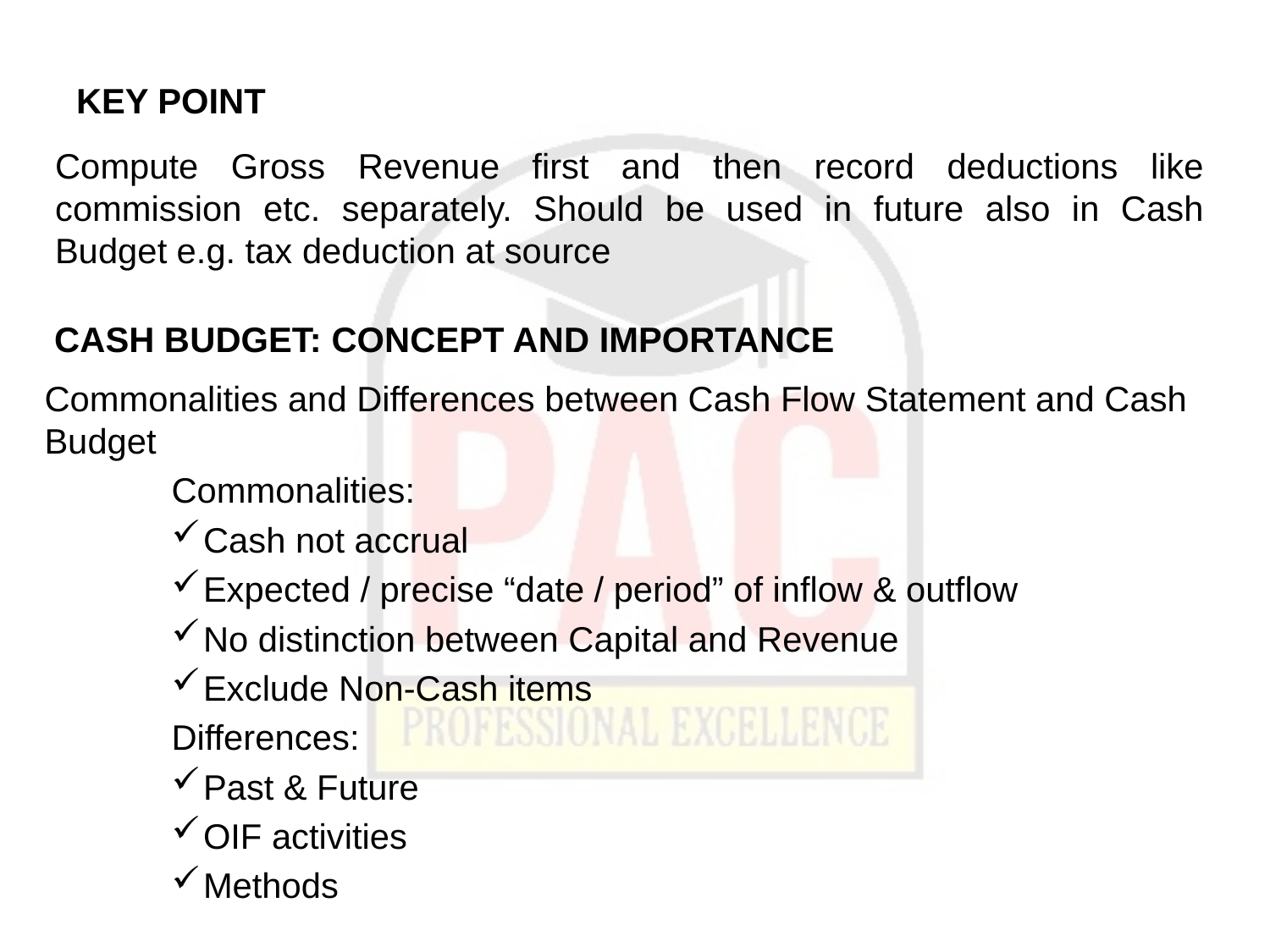

# KEY POINT
Compute Gross Revenue first and then record deductions like commission etc. separately. Should be used in future also in Cash Budget e.g. tax deduction at source
CASH BUDGET: CONCEPT AND IMPORTANCE
Commonalities and Differences between Cash Flow Statement and Cash Budget
	Commonalities:
Cash not accrual
Expected / precise “date / period” of inflow & outflow
No distinction between Capital and Revenue
Exclude Non-Cash items
	Differences:
Past & Future
OIF activities
Methods